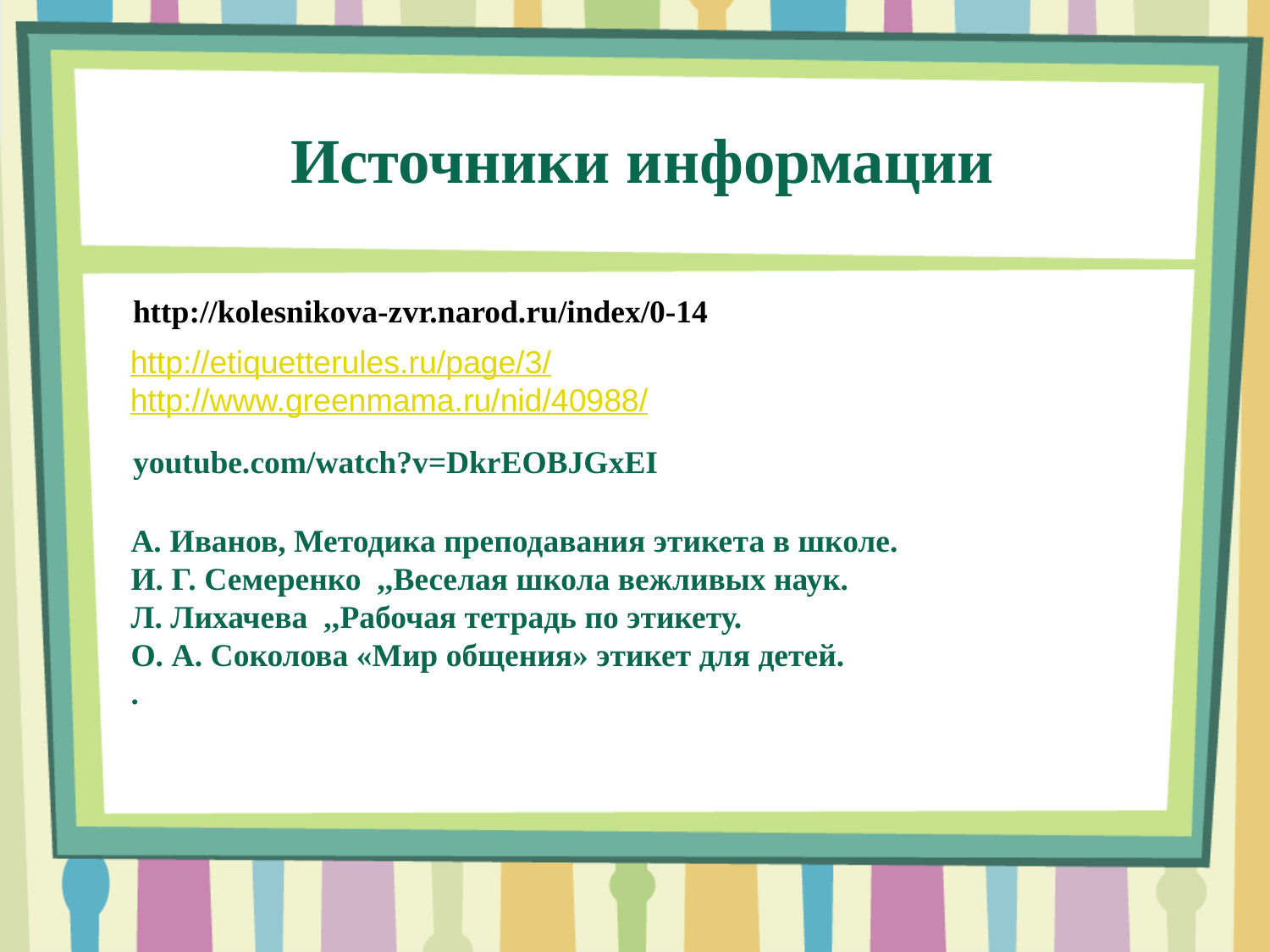

Источники информации
http://kolesnikova-zvr.narod.ru/index/0-14
http://etiquetterules.ru/page/3/
http://www.greenmama.ru/nid/40988/

youtube.com/watch?v=DkrEOBJGxEI
А. Иванов, Методика преподавания этикета в школе.
И. Г. Семеренко  ,,Веселая школа вежливых наук.
Л. Лихачева  ,,Рабочая тетрадь по этикету.
О. А. Соколова «Мир общения» этикет для детей.
.